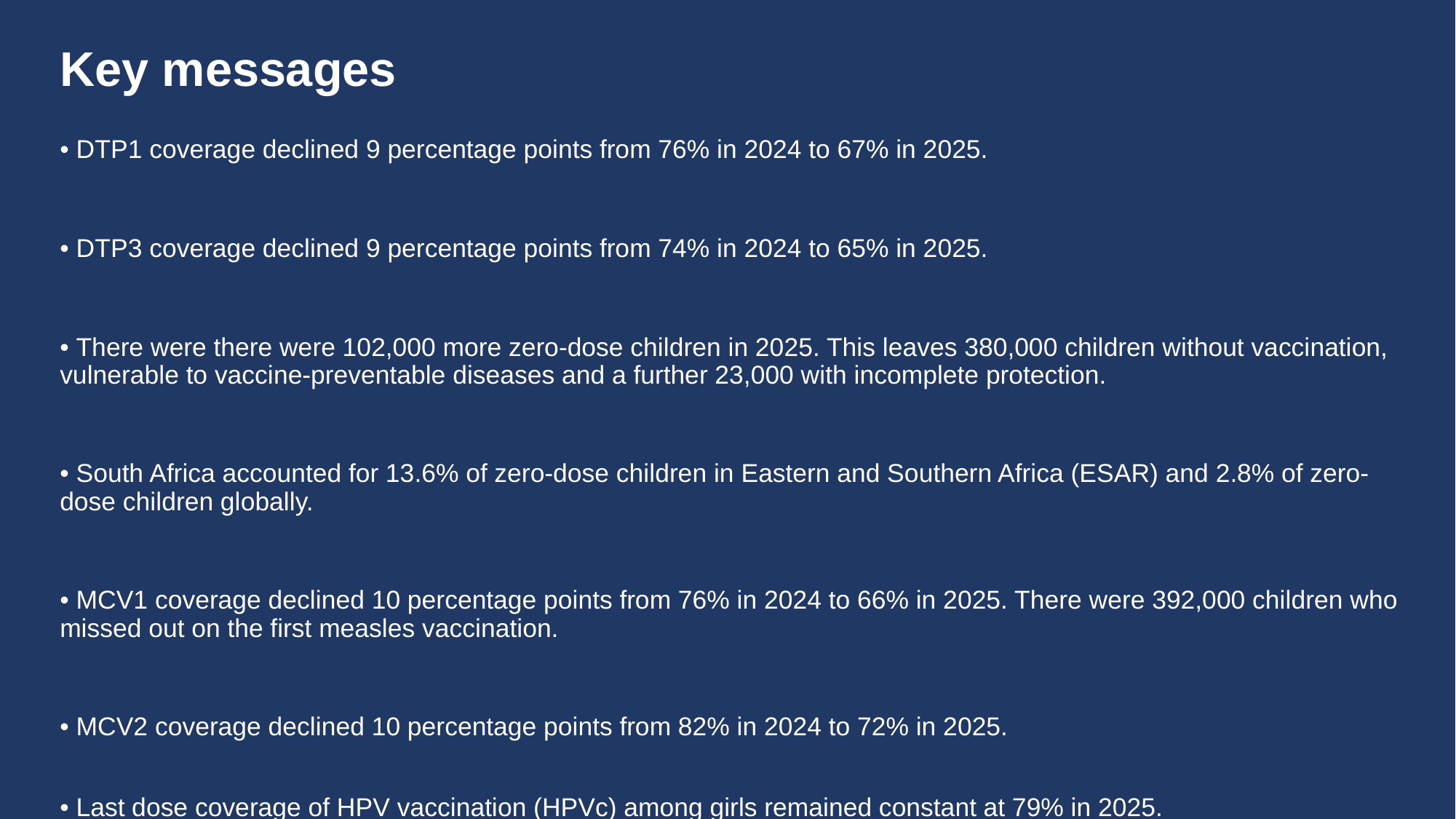

# Key messages
• DTP1 coverage declined 9 percentage points from 76% in 2024 to 67% in 2025.

• DTP3 coverage declined 9 percentage points from 74% in 2024 to 65% in 2025.

• There were there were 102,000 more zero-dose children in 2025. This leaves 380,000 children without vaccination, vulnerable to vaccine-preventable diseases and a further 23,000 with incomplete protection.

• South Africa accounted for 13.6% of zero-dose children in Eastern and Southern Africa (ESAR) and 2.8% of zero-dose children globally.

• MCV1 coverage declined 10 percentage points from 76% in 2024 to 66% in 2025. There were 392,000 children who missed out on the first measles vaccination.

• MCV2 coverage declined 10 percentage points from 82% in 2024 to 72% in 2025.

• Last dose coverage of HPV vaccination (HPVc) among girls remained constant at 79% in 2025.